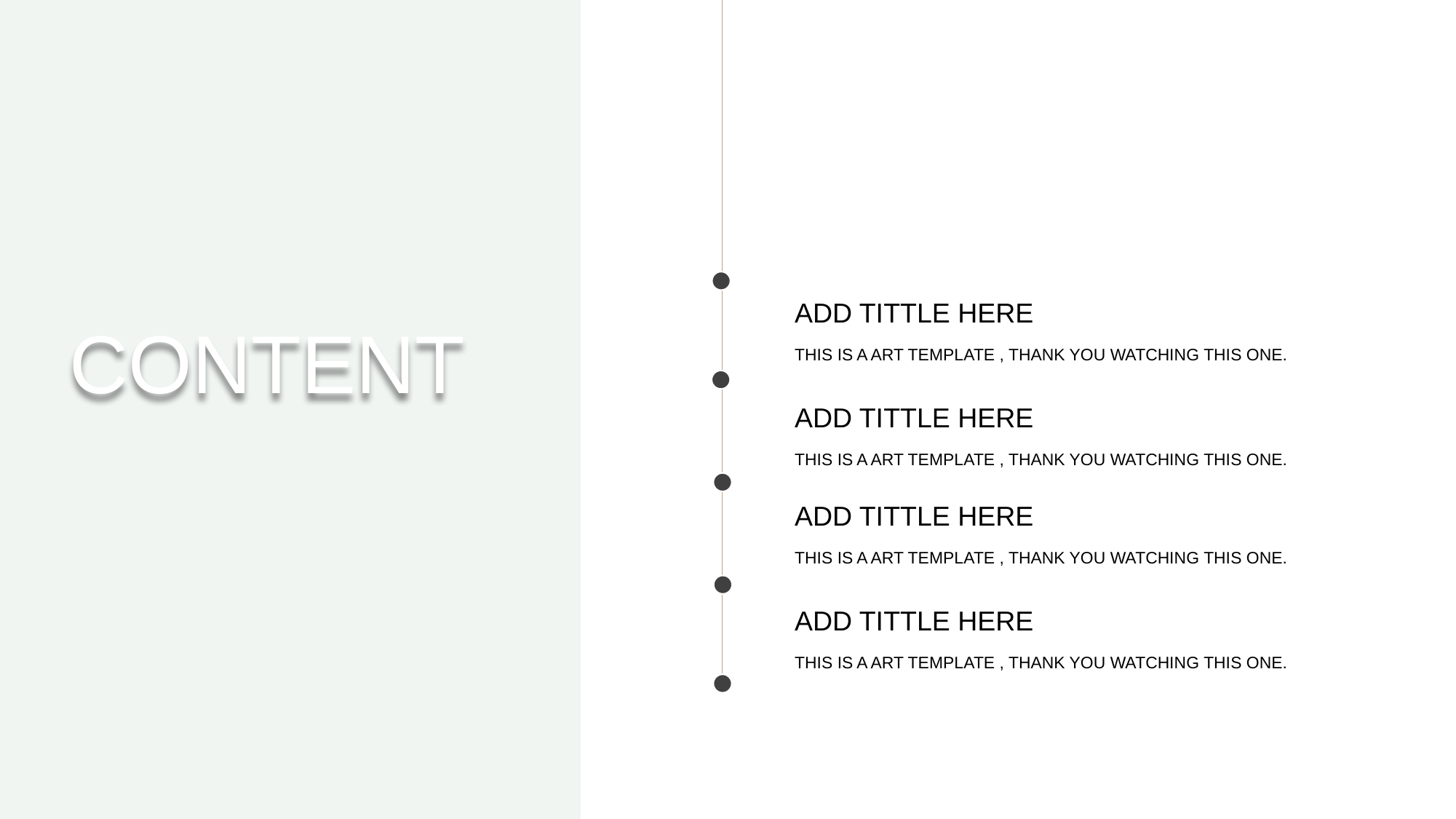

ADD TITTLE HERE
CONTENT
THIS IS A ART TEMPLATE , THANK YOU WATCHING THIS ONE.
ADD TITTLE HERE
THIS IS A ART TEMPLATE , THANK YOU WATCHING THIS ONE.
ADD TITTLE HERE
THIS IS A ART TEMPLATE , THANK YOU WATCHING THIS ONE.
ADD TITTLE HERE
THIS IS A ART TEMPLATE , THANK YOU WATCHING THIS ONE.